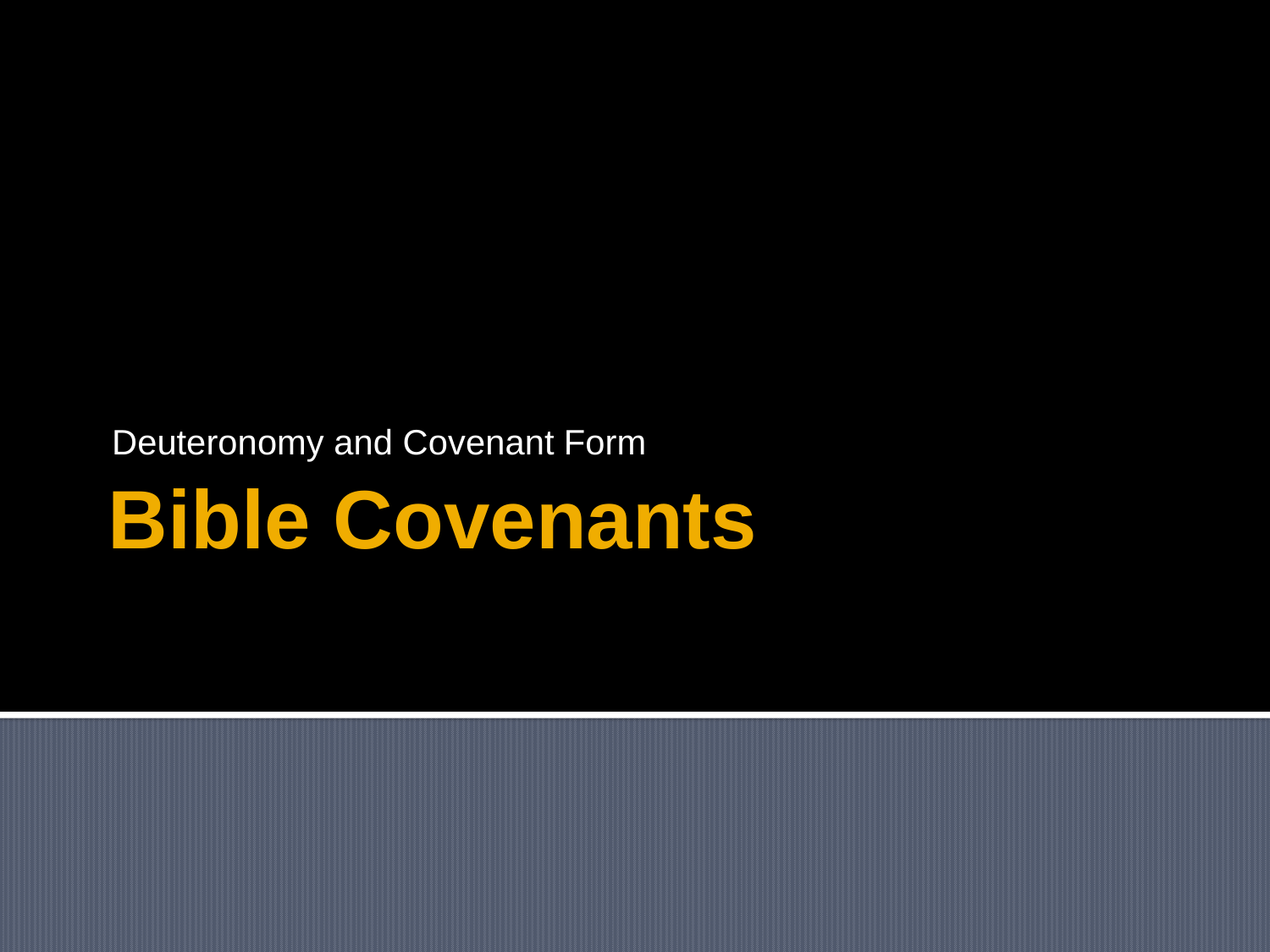

Deuteronomy and Covenant Form
# Bible Covenants